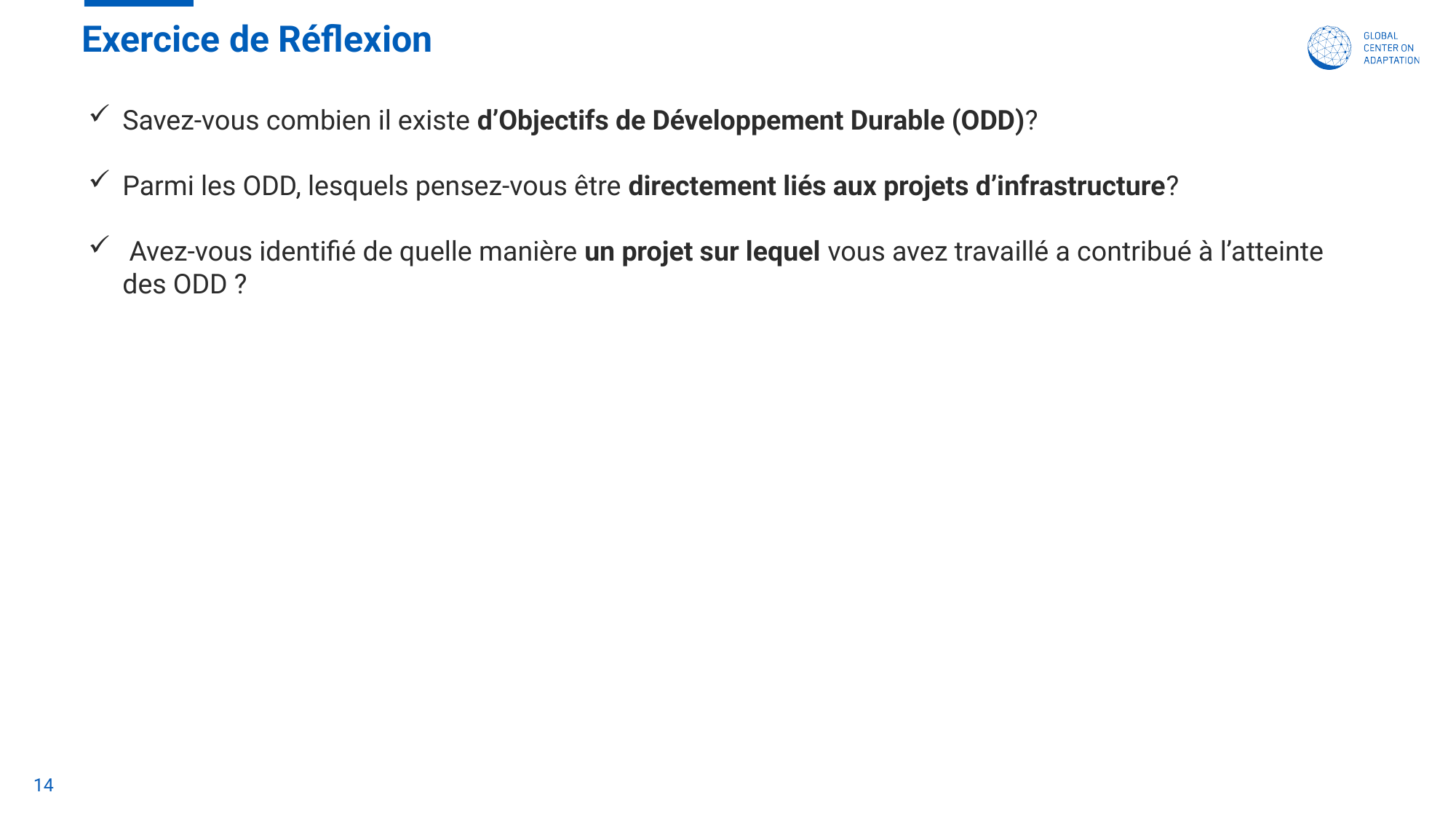

# Exercice de Réflexion

Savez-vous combien il existe d’Objectifs de Développement Durable (ODD)?

Parmi les ODD, lesquels pensez-vous être directement liés aux projets d’infrastructure?

 Avez-vous identifié de quelle manière un projet sur lequel vous avez travaillé a contribué à l’atteinte des ODD ?